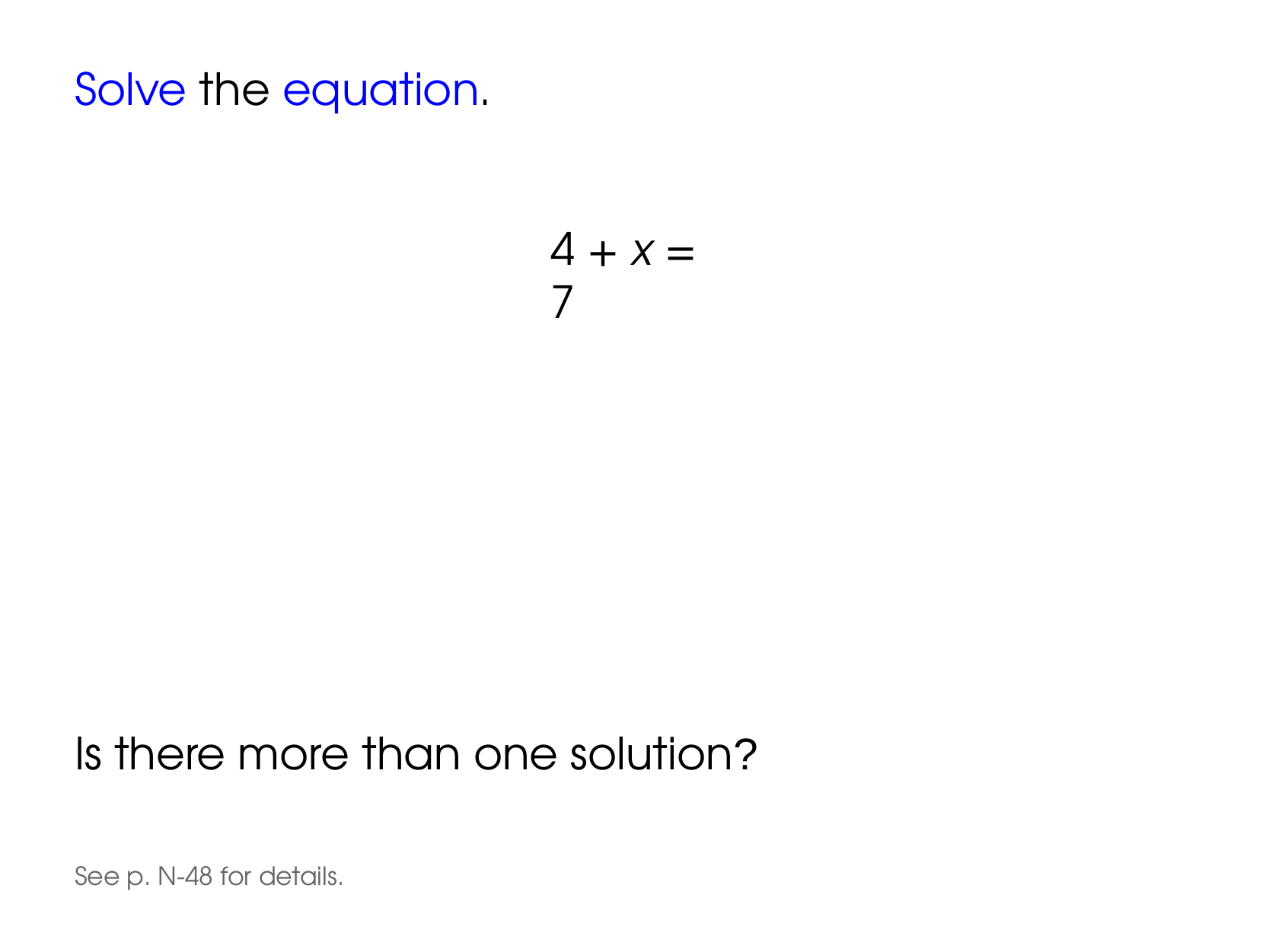

Solve the equation.
4 + x = 7
Is there more than one solution?
See p. N-48 for details.